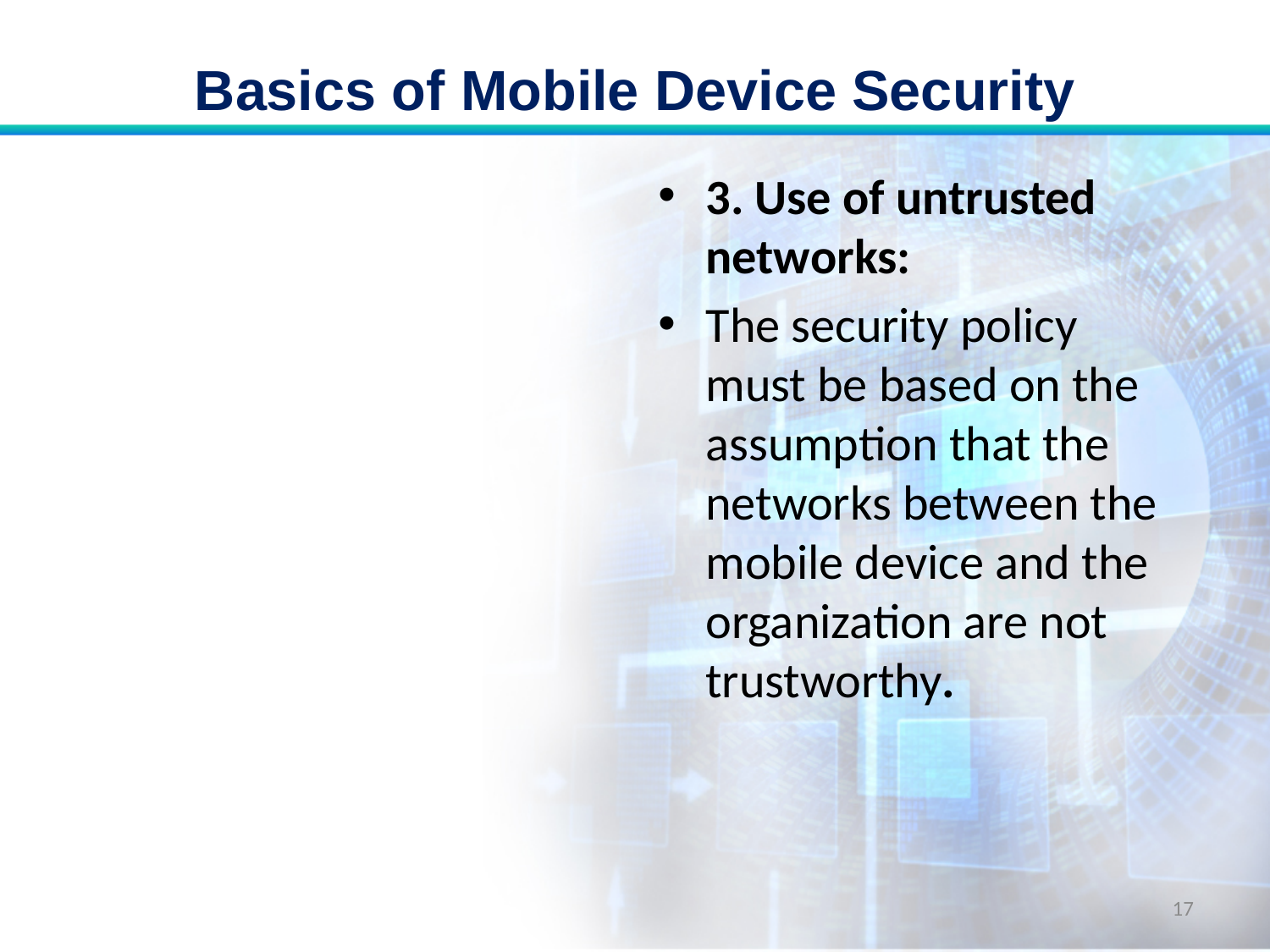

# Basics of Mobile Device Security
3. Use of untrusted networks:
The security policy must be based on the assumption that the networks between the mobile device and the organization are not trustworthy.
17